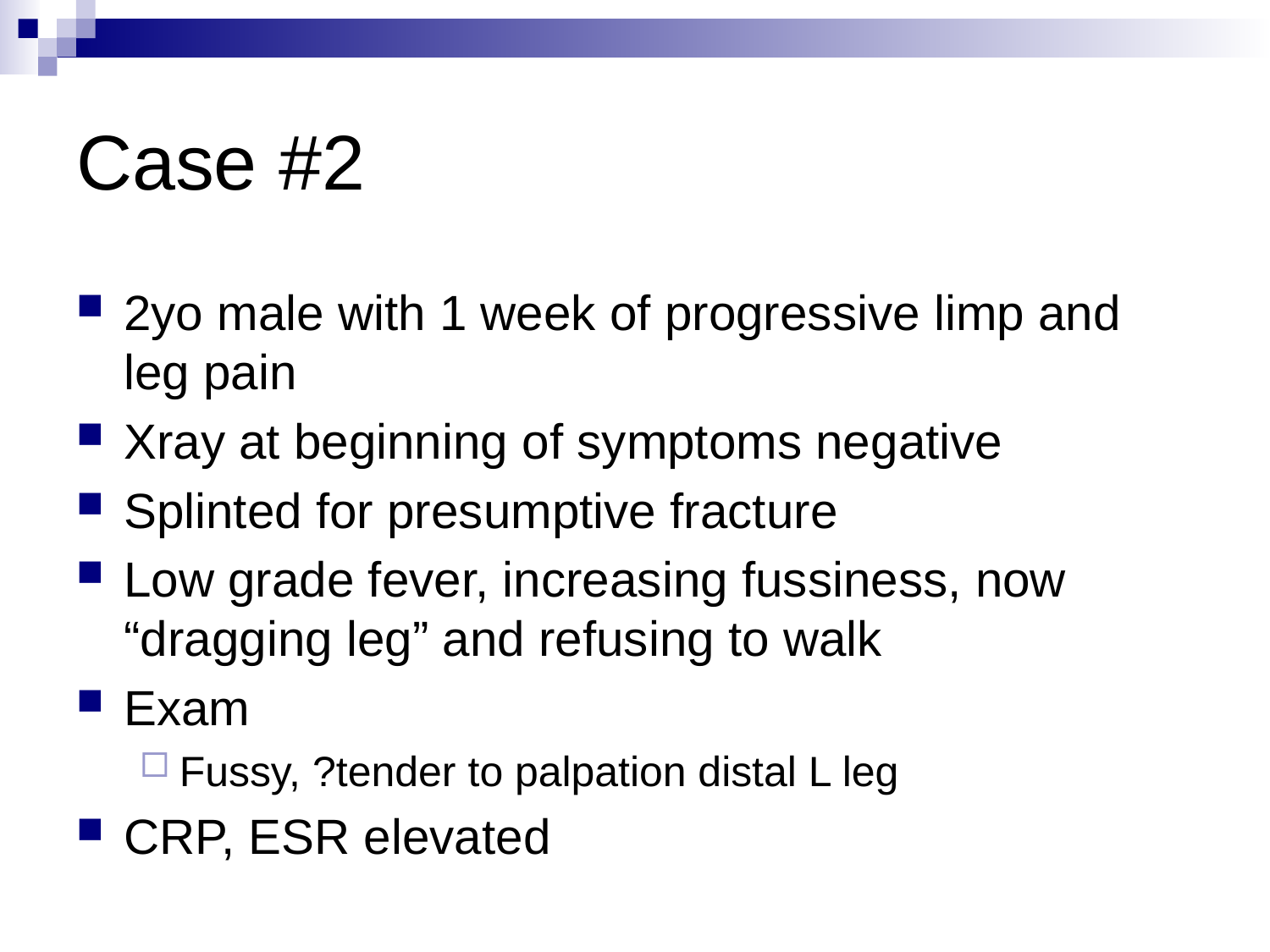

# Case #2
2yo male with 1 week of progressive limp and leg pain
Xray at beginning of symptoms negative
Splinted for presumptive fracture
Low grade fever, increasing fussiness, now “dragging leg” and refusing to walk
Exam
Fussy, ?tender to palpation distal L leg
CRP, ESR elevated